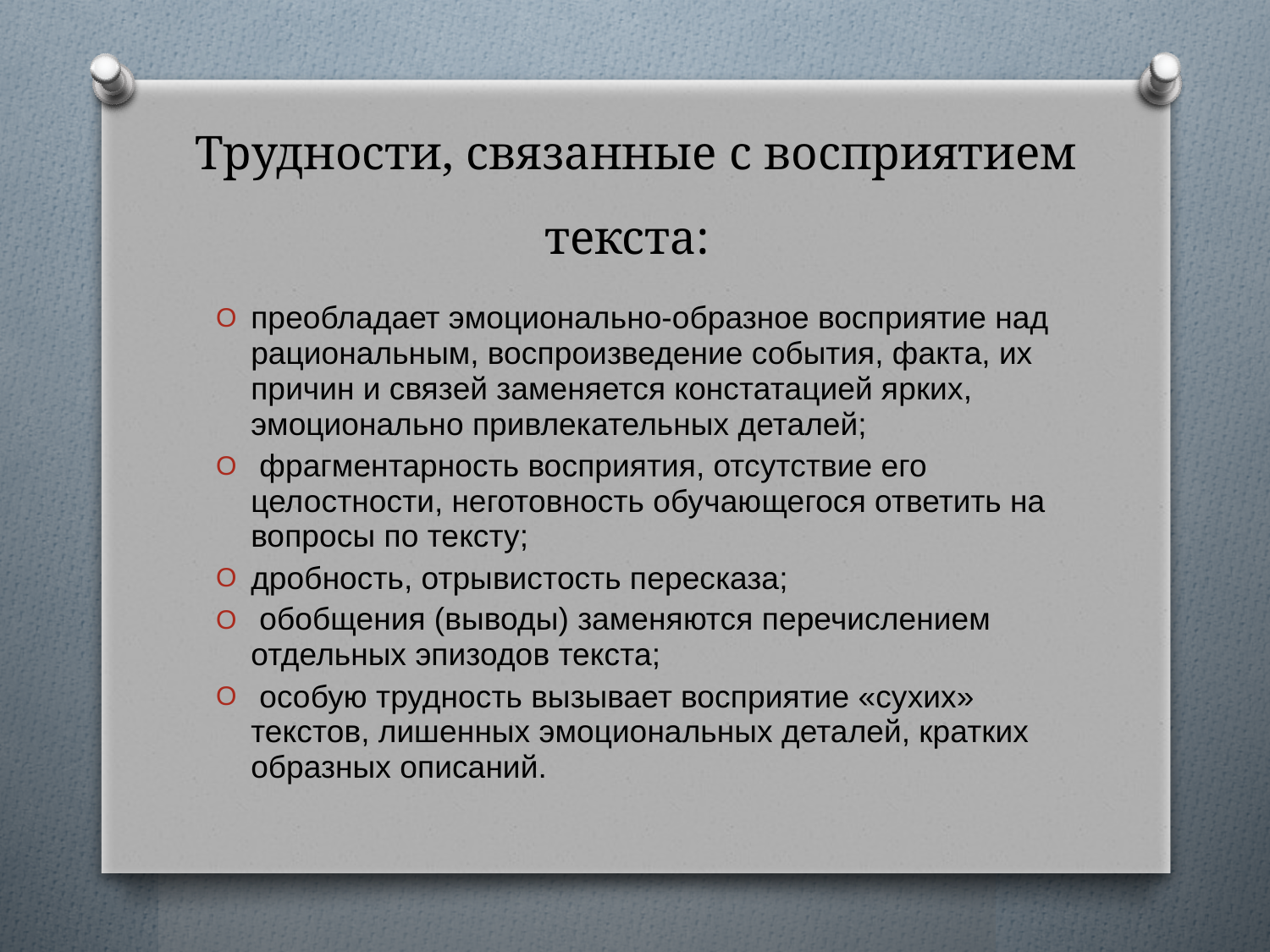

# Трудности, связанные с восприятием текста:
преобладает эмоционально-образное восприятие над рациональным, воспроизведение события, факта, их причин и связей заменяется констатацией ярких, эмоционально привлекательных деталей;
 фрагментарность восприятия, отсутствие его целостности, неготовность обучающегося ответить на вопросы по тексту;
дробность, отрывистость пересказа;
 обобщения (выводы) заменяются перечислением отдельных эпизодов текста;
 особую трудность вызывает восприятие «сухих» текстов, лишенных эмоциональных деталей, кратких образных описаний.